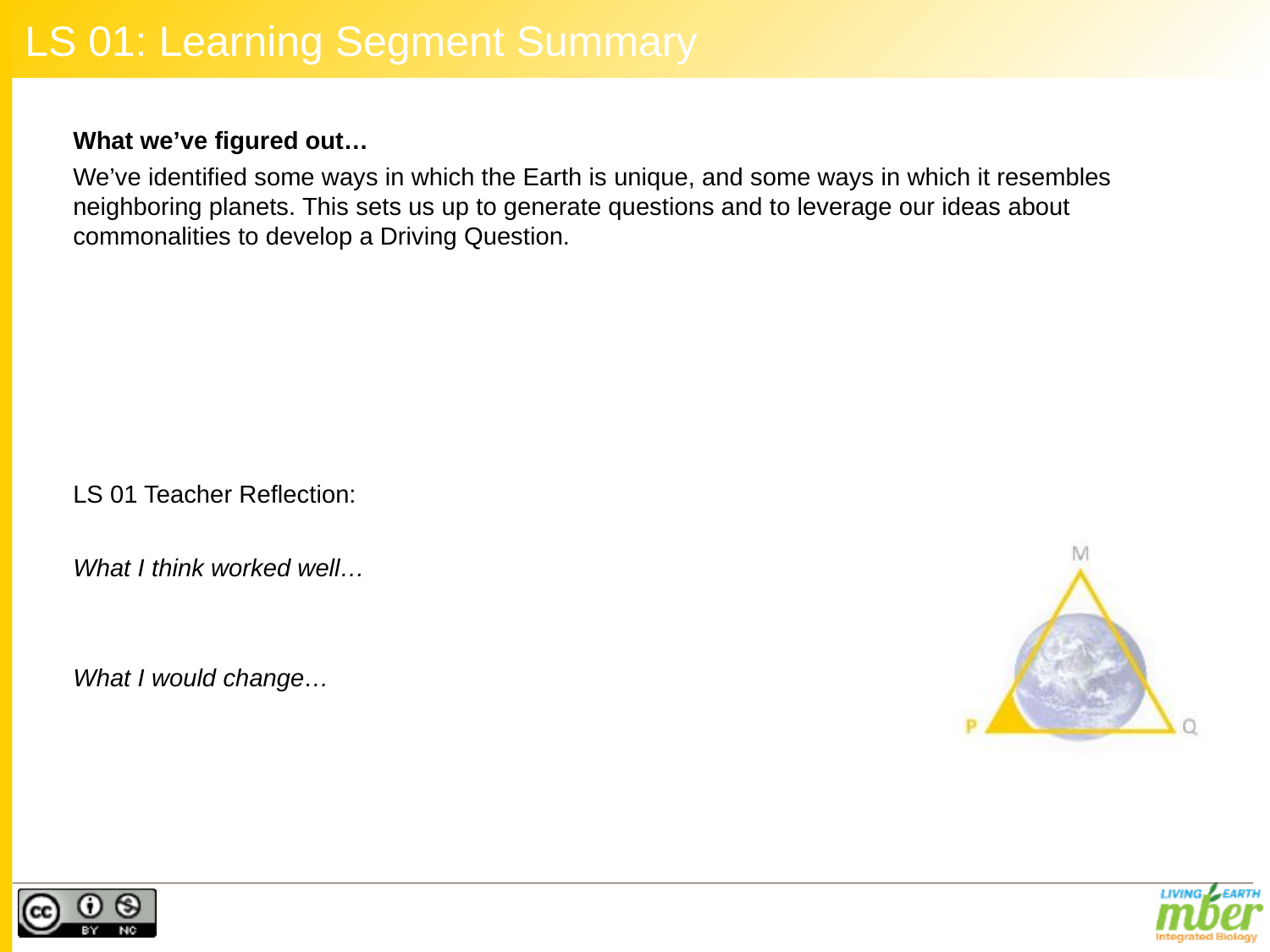

# LS 01: Learning Segment Summary
What we’ve figured out…
We’ve identified some ways in which the Earth is unique, and some ways in which it resembles neighboring planets. This sets us up to generate questions and to leverage our ideas about commonalities to develop a Driving Question.
LS 01 Teacher Reflection:

What I think worked well…

What I would change…